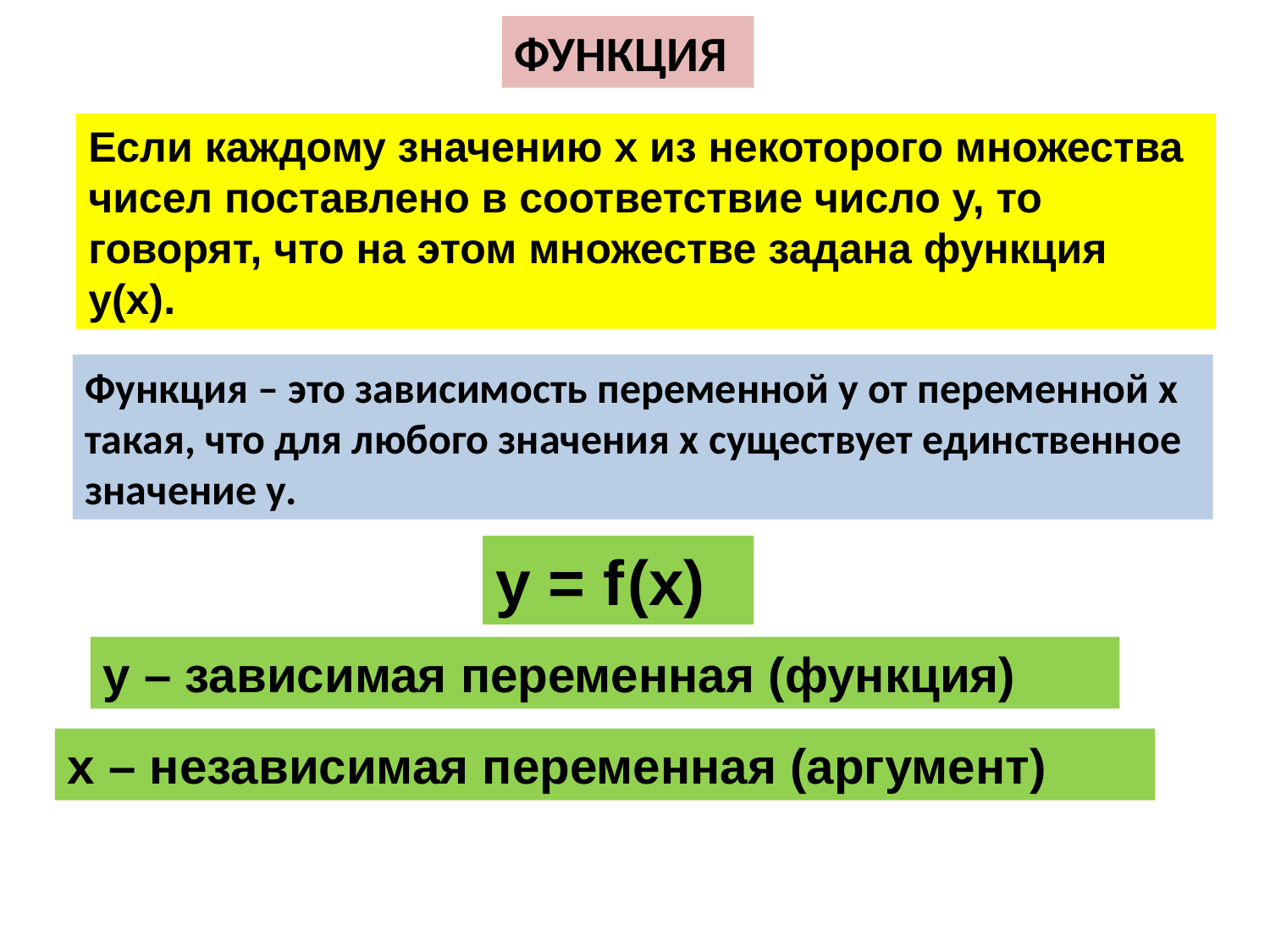

ФУНКЦИЯ
Если каждому значению х из некоторого множества чисел поставлено в соответствие число у, то говорят, что на этом множестве задана функция у(х).
Функция – это зависимость переменной у от переменной х такая, что для любого значения х существует единственное значение у.
у = f(х)
у – зависимая переменная (функция)
х – независимая переменная (аргумент)